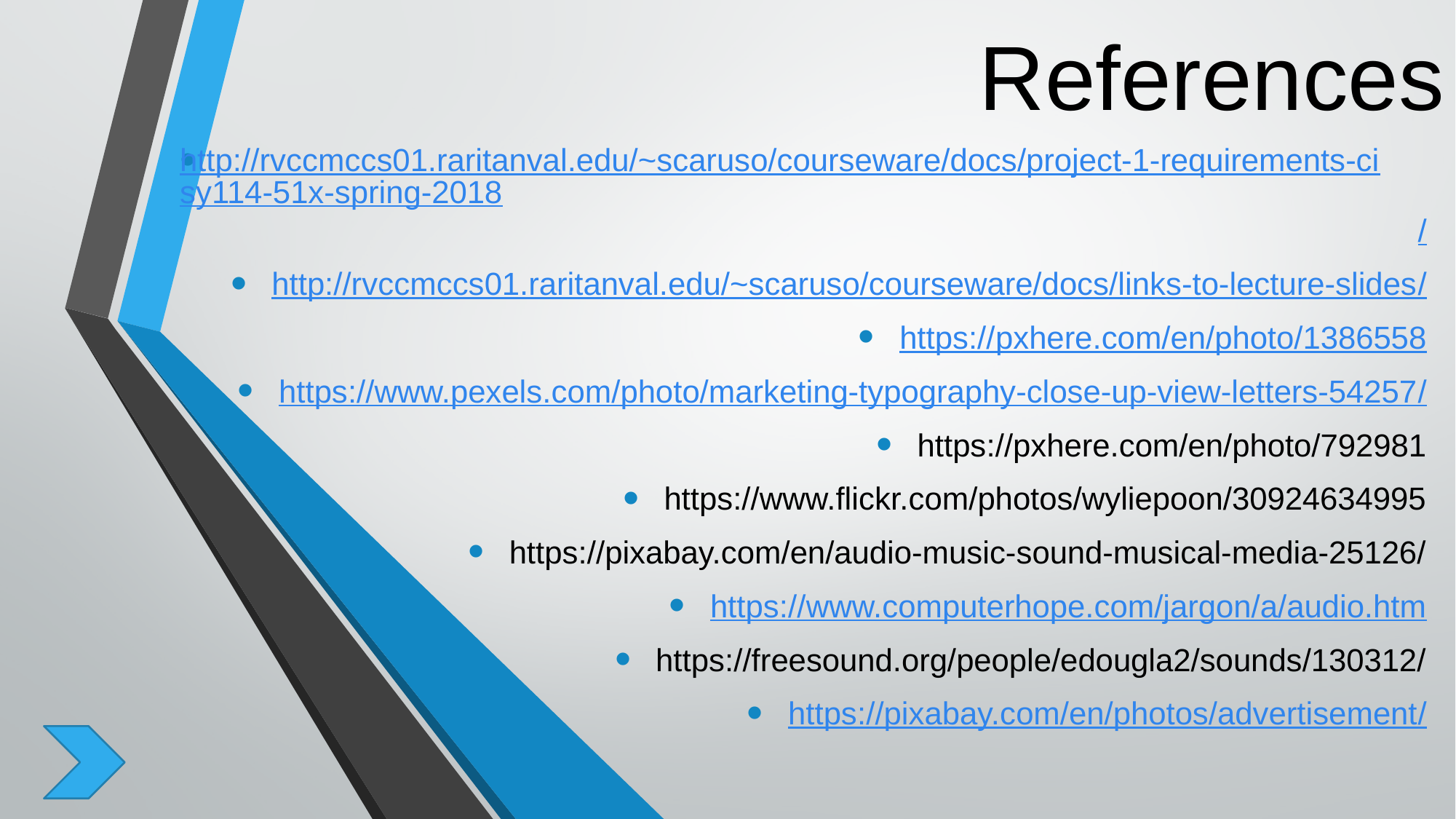

# References
http://rvccmccs01.raritanval.edu/~scaruso/courseware/docs/project-1-requirements-cisy114-51x-spring-2018/
http://rvccmccs01.raritanval.edu/~scaruso/courseware/docs/links-to-lecture-slides/
https://pxhere.com/en/photo/1386558
https://www.pexels.com/photo/marketing-typography-close-up-view-letters-54257/
https://pxhere.com/en/photo/792981
https://www.flickr.com/photos/wyliepoon/30924634995
https://pixabay.com/en/audio-music-sound-musical-media-25126/
https://www.computerhope.com/jargon/a/audio.htm
https://freesound.org/people/edougla2/sounds/130312/
https://pixabay.com/en/photos/advertisement/